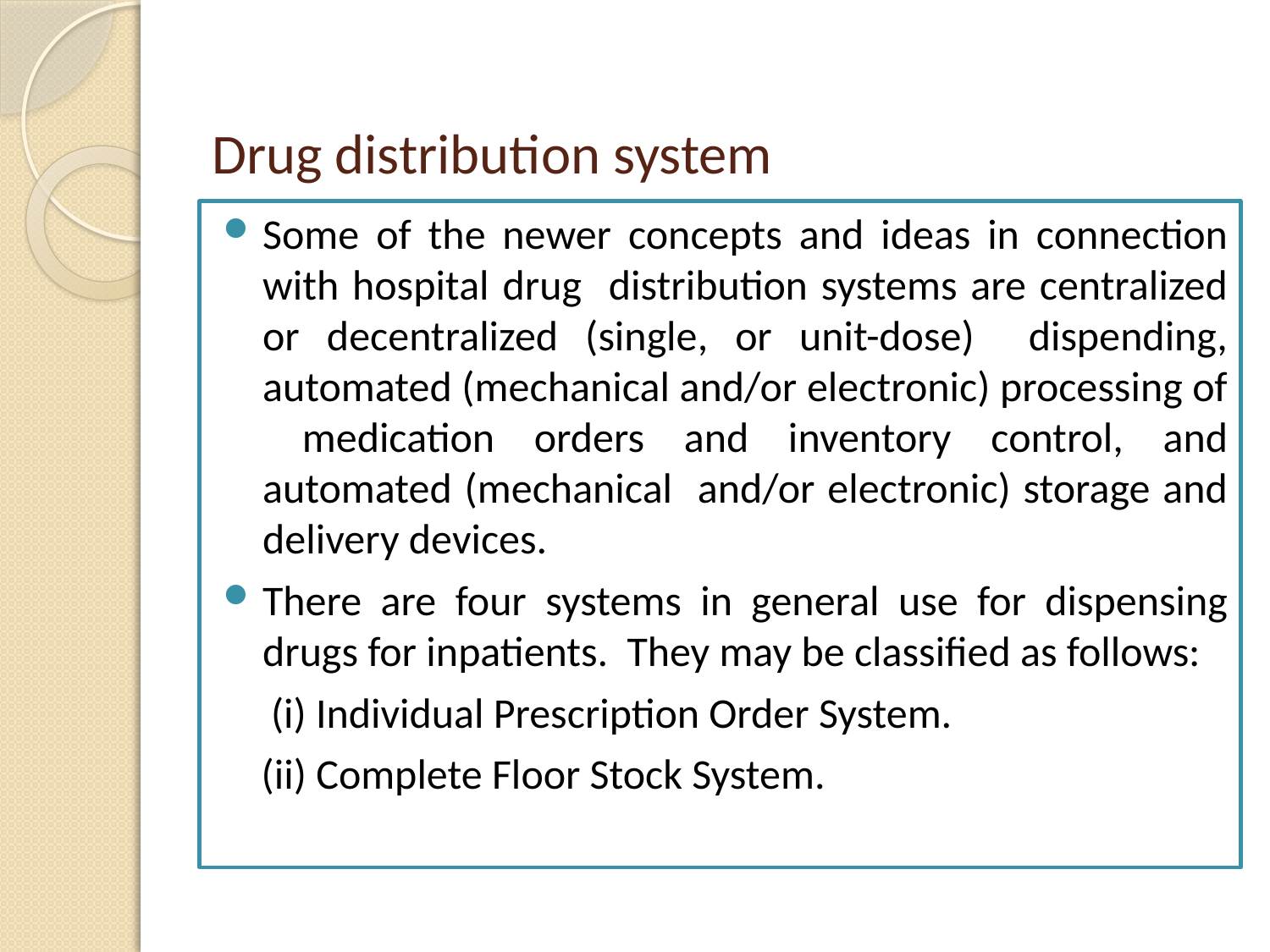

# Drug distribution system
Some of the newer concepts and ideas in connection with hospital drug  distribution systems are centralized or decentralized (single, or unit-dose)  dispending, automated (mechanical and/or electronic) processing of  medication orders and inventory control, and automated (mechanical  and/or electronic) storage and delivery devices.
There are four systems in general use for dispensing drugs for inpatients.  They may be classified as follows:
     (i) Individual Prescription Order System.
    (ii) Complete Floor Stock System.